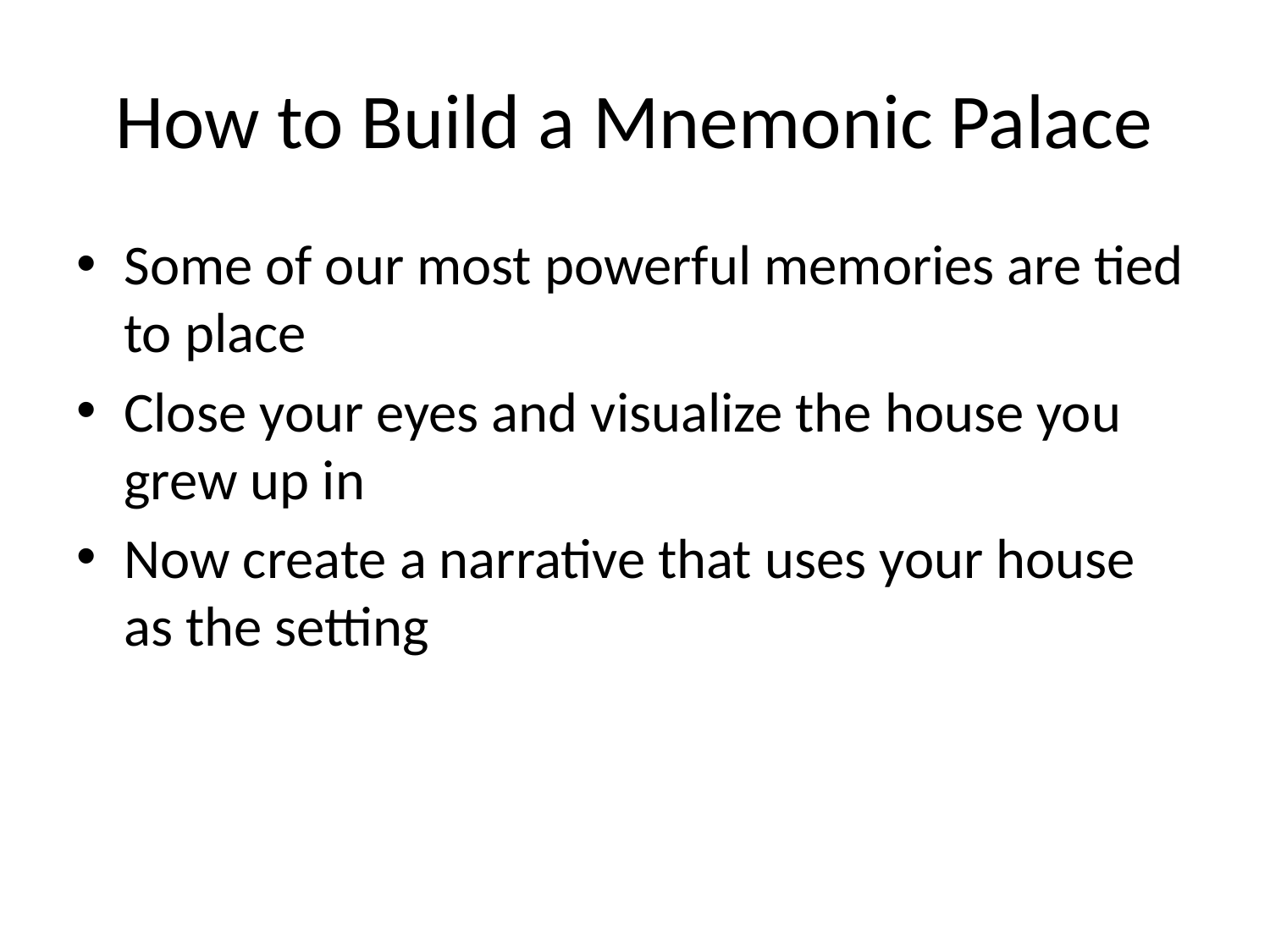

# How to Build a Mnemonic Palace
Some of our most powerful memories are tied to place
Close your eyes and visualize the house you grew up in
Now create a narrative that uses your house as the setting